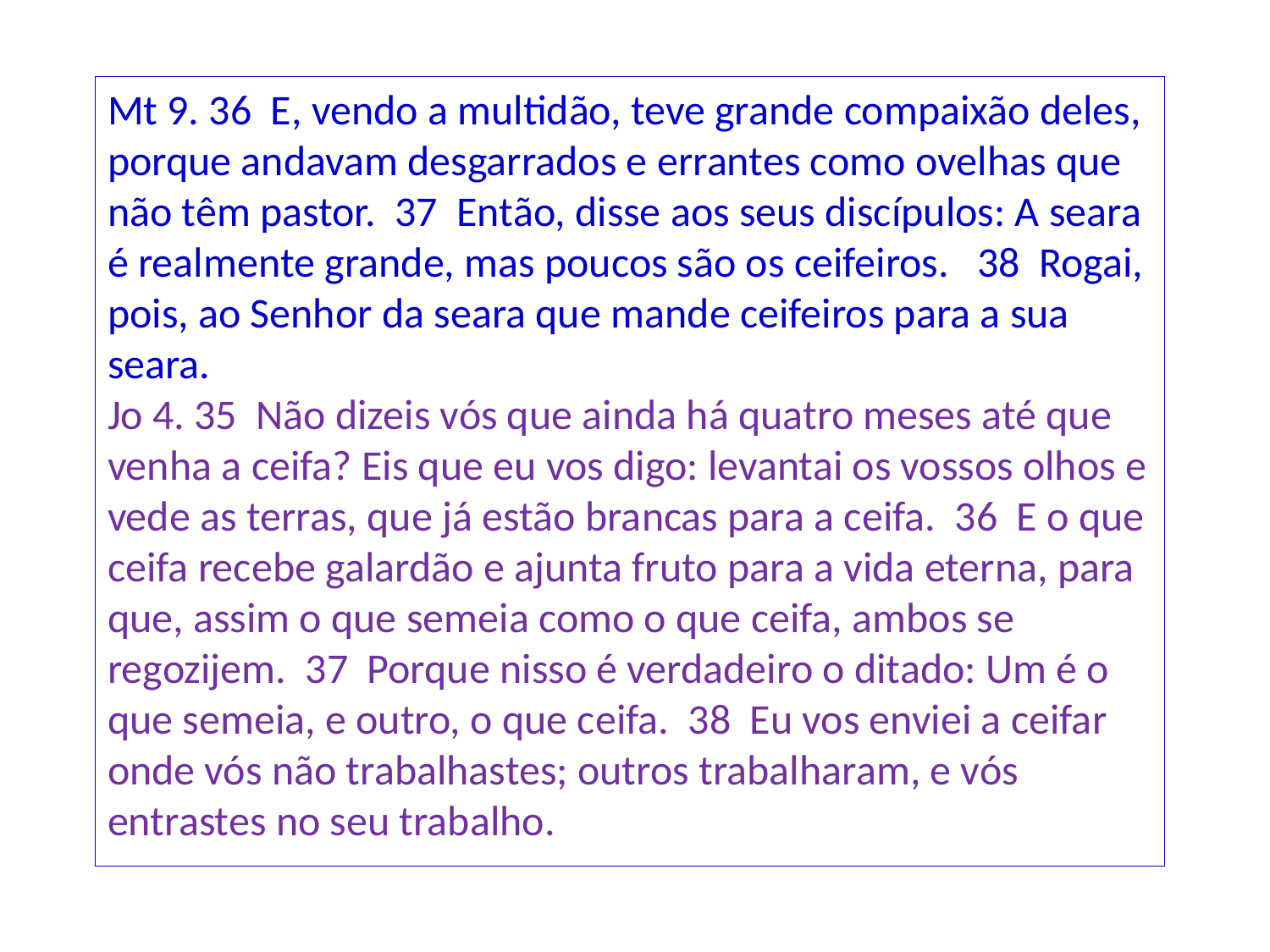

Mt 9. 36  E, vendo a multidão, teve grande compaixão deles, porque andavam desgarrados e errantes como ovelhas que não têm pastor.  37  Então, disse aos seus discípulos: A seara é realmente grande, mas poucos são os ceifeiros.   38  Rogai, pois, ao Senhor da seara que mande ceifeiros para a sua seara.
Jo 4. 35  Não dizeis vós que ainda há quatro meses até que venha a ceifa? Eis que eu vos digo: levantai os vossos olhos e vede as terras, que já estão brancas para a ceifa.  36  E o que ceifa recebe galardão e ajunta fruto para a vida eterna, para que, assim o que semeia como o que ceifa, ambos se regozijem.  37  Porque nisso é verdadeiro o ditado: Um é o que semeia, e outro, o que ceifa.  38  Eu vos enviei a ceifar onde vós não trabalhastes; outros trabalharam, e vós entrastes no seu trabalho.